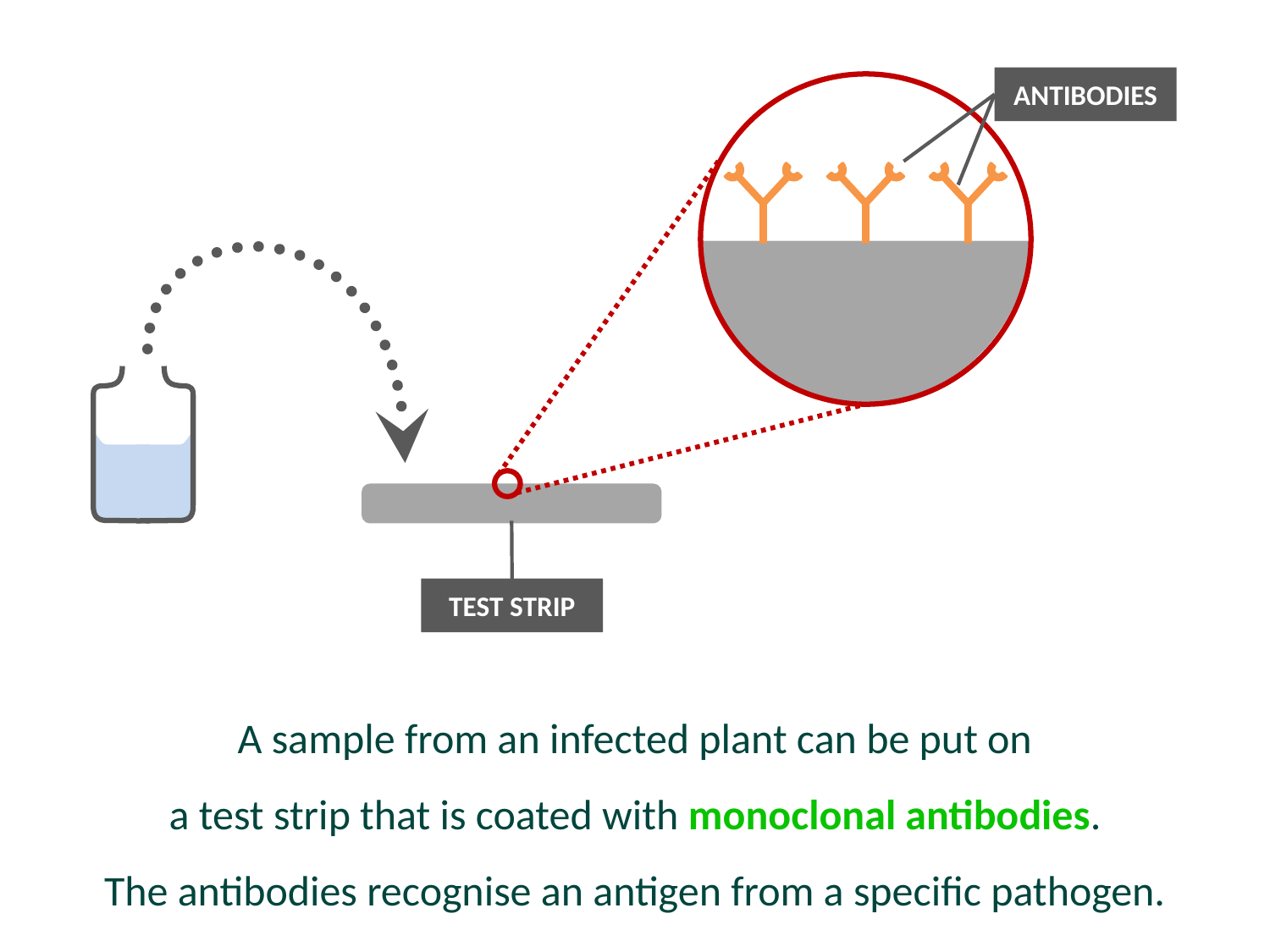

ANTIBODIES

TEST STRIP
A sample from an infected plant can be put on
a test strip that is coated with monoclonal antibodies.
The antibodies recognise an antigen from a specific pathogen.